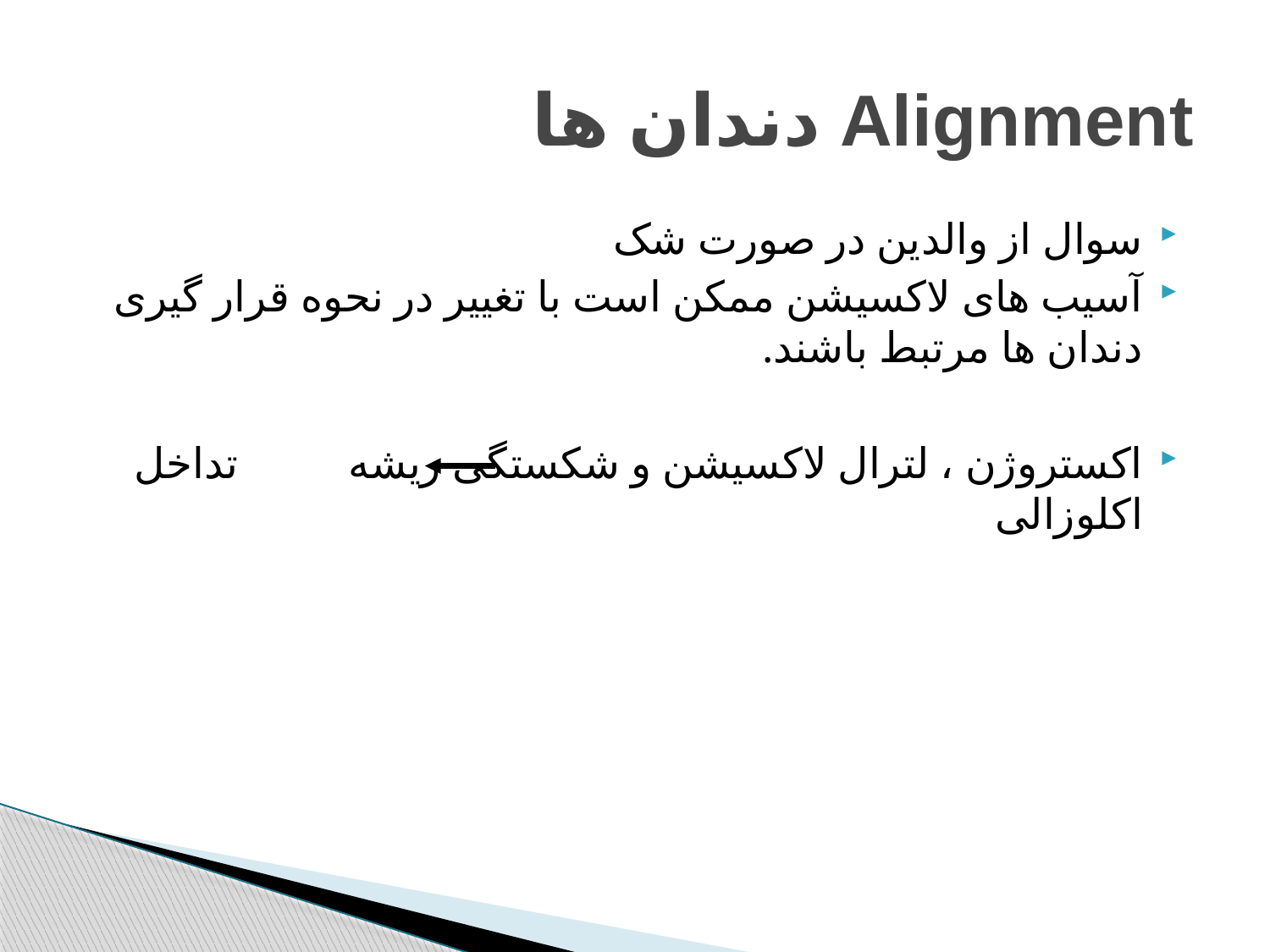

# Alignment دندان ها
سوال از والدین در صورت شک
آسیب های لاکسیشن ممکن است با تغییر در نحوه قرار گیری دندان ها مرتبط باشند.

اکستروژن ، لترال لاکسیشن و شکستگی ریشه          تداخل اکلوزالی